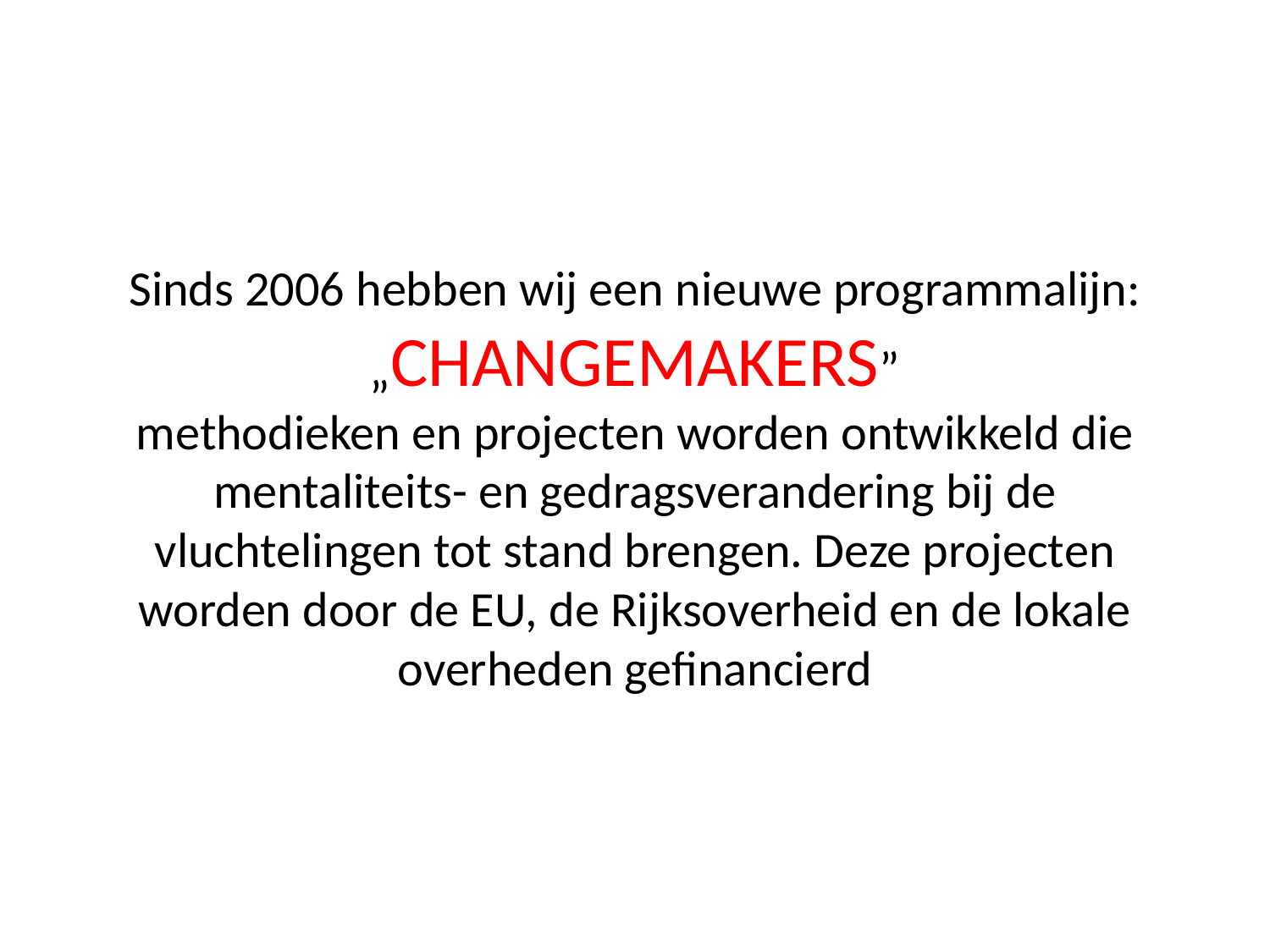

# Sinds 2006 hebben wij een nieuwe programmalijn: „CHANGEMAKERS” methodieken en projecten worden ontwikkeld die mentaliteits- en gedragsverandering bij de vluchtelingen tot stand brengen. Deze projecten worden door de EU, de Rijksoverheid en de lokale overheden gefinancierd